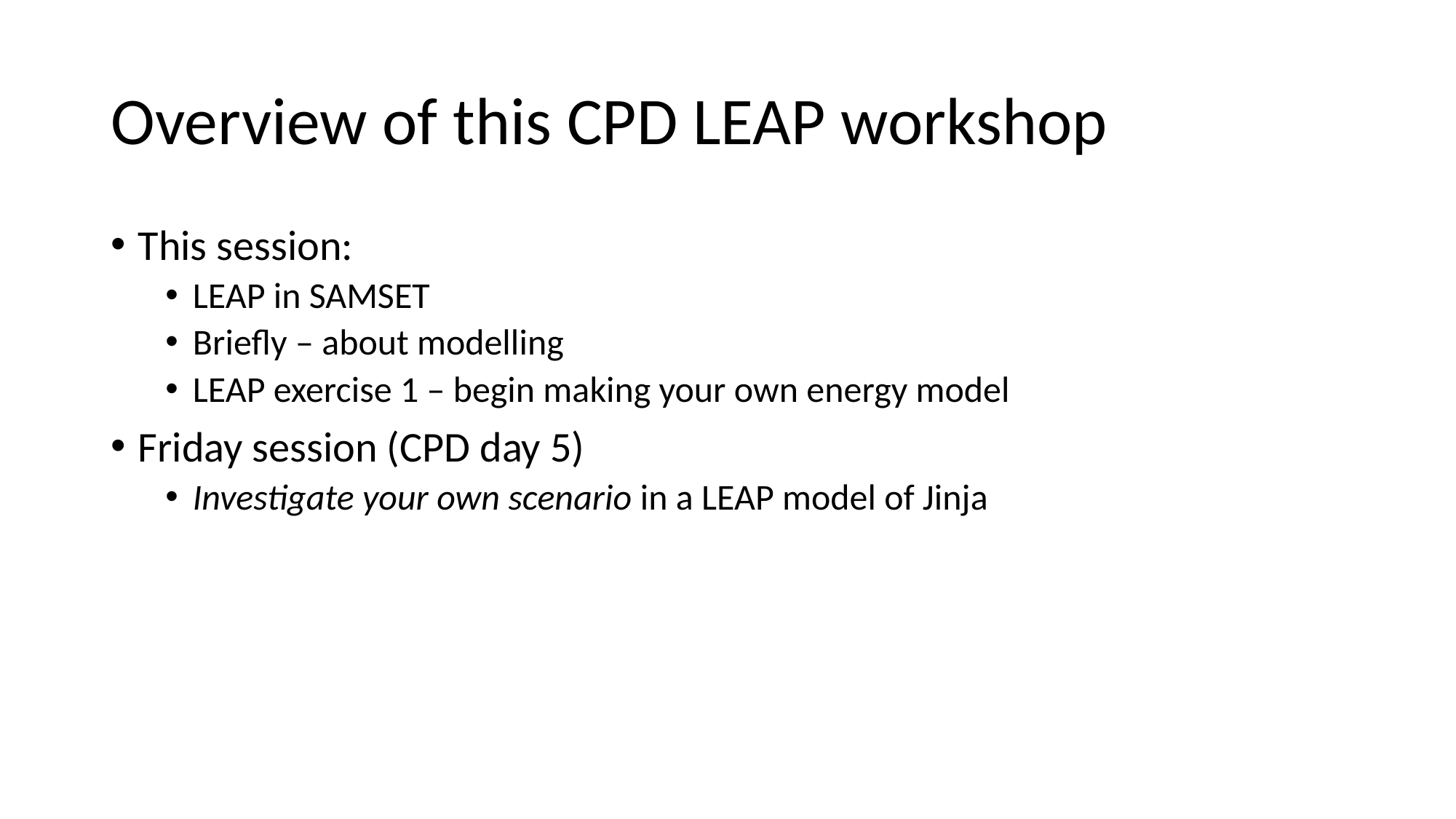

# Overview of this CPD LEAP workshop
This session:
LEAP in SAMSET
Briefly – about modelling
LEAP exercise 1 – begin making your own energy model
Friday session (CPD day 5)
Investigate your own scenario in a LEAP model of Jinja